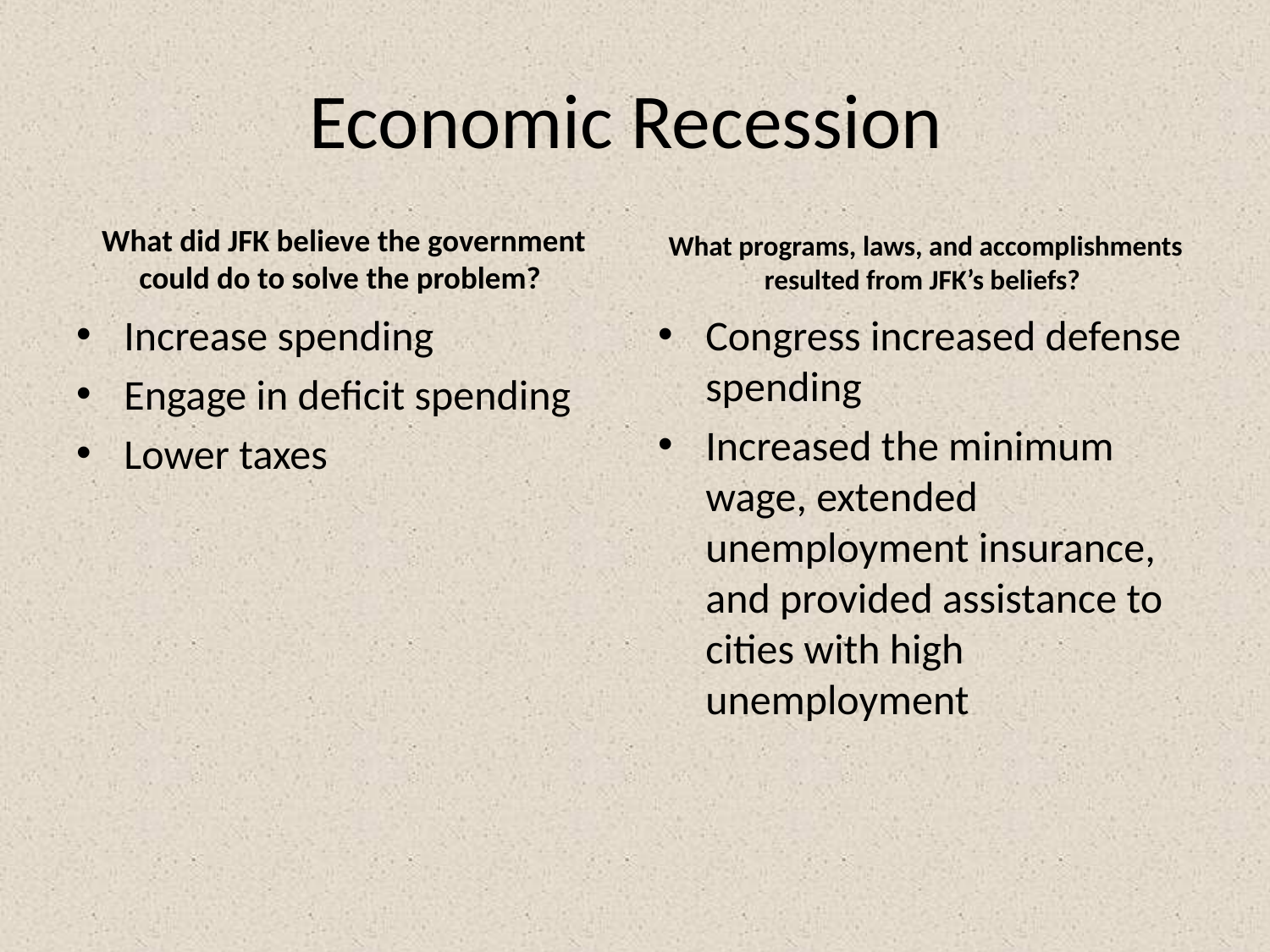

# Economic Recession
What did JFK believe the government could do to solve the problem?
What programs, laws, and accomplishments resulted from JFK’s beliefs?
Increase spending
Engage in deficit spending
Lower taxes
Congress increased defense spending
Increased the minimum wage, extended unemployment insurance, and provided assistance to cities with high unemployment